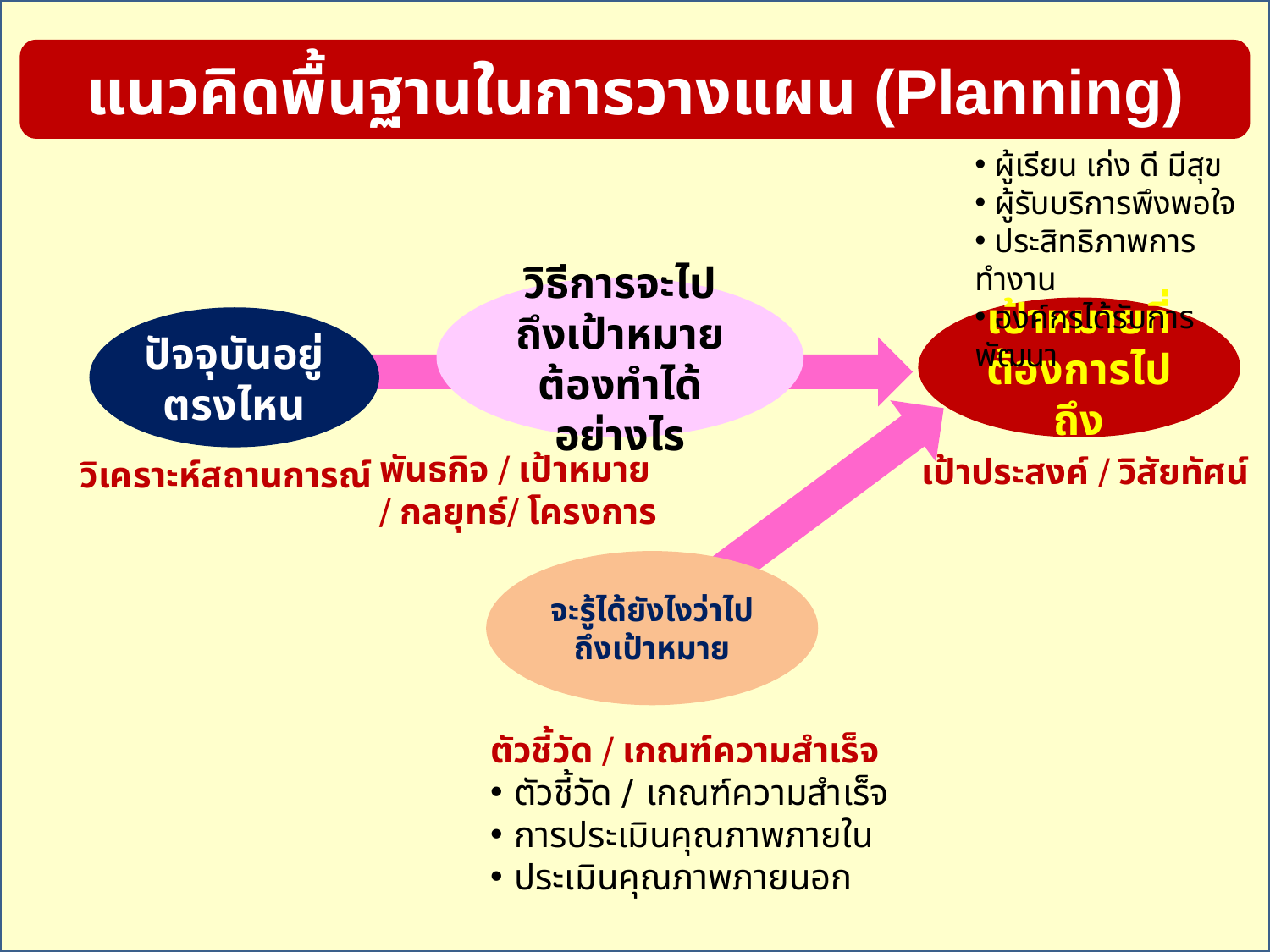

แนวคิดพื้นฐานในการวางแผน (Planning)
 ผู้เรียน เก่ง ดี มีสุข
 ผู้รับบริการพึงพอใจ
 ประสิทธิภาพการทำงาน
 องค์กรได้รับการพัฒนา
วิธีการจะไปถึงเป้าหมายต้องทำได้อย่างไร
เป้าหมายที่ต้องการไปถึง
ปัจจุบันอยู่ตรงไหน

พันธกิจ /เป้าหมาย /กลยุทธ์/โครงการ
เป้าประสงค์ /วิสัยทัศน์
วิเคราะห์สถานการณ์

จะรู้ได้ยังไงว่าไปถึงเป้าหมาย
ตัวชี้วัด /เกณฑ์ความสำเร็จ
ตัวชี้วัด / เกณฑ์ความสำเร็จ
การประเมินคุณภาพภายใน
ประเมินคุณภาพภายนอก